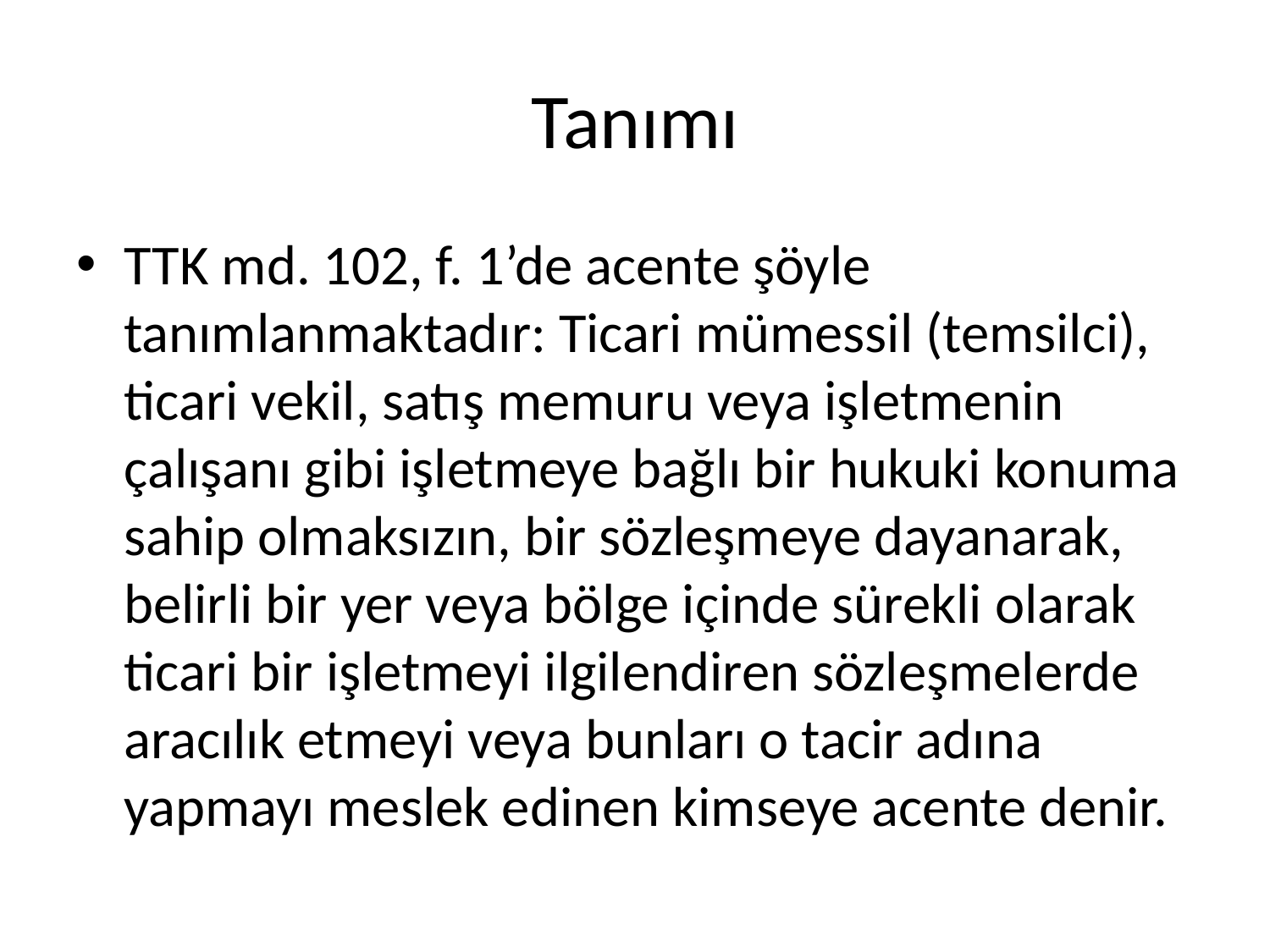

# Tanımı
TTK md. 102, f. 1’de acente şöyle tanımlanmaktadır: Ticari mümessil (temsilci), ticari vekil, satış memuru veya işletmenin çalışanı gibi işletmeye bağlı bir hukuki konuma sahip olmaksızın, bir sözleşmeye dayanarak, belirli bir yer veya bölge içinde sürekli olarak ticari bir işletmeyi ilgilendiren sözleşmelerde aracılık etmeyi veya bunları o tacir adına yapmayı meslek edinen kimseye acente denir.